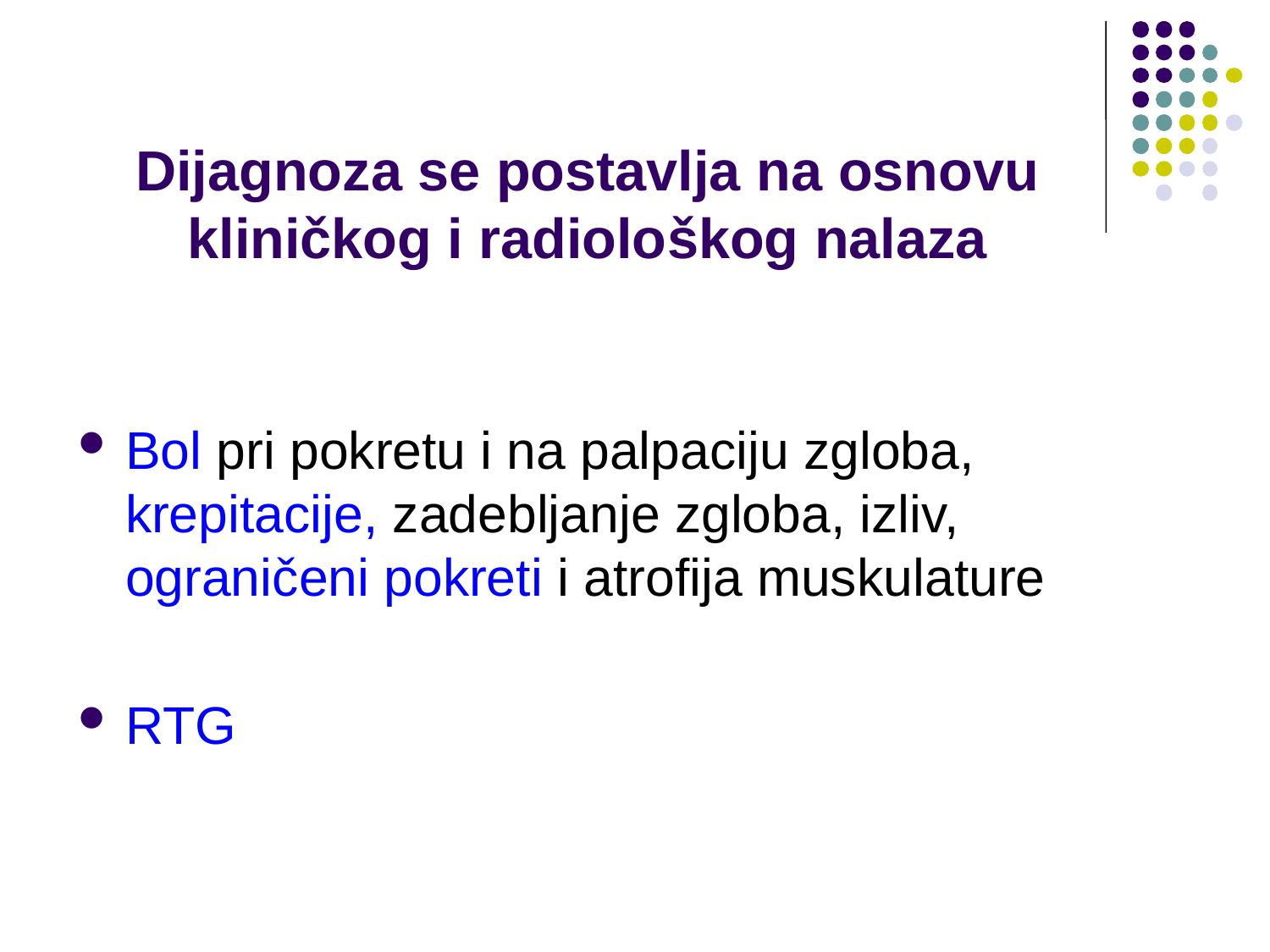

# Dijagnoza se postavlja na osnovu kliničkog i radiološkog nalaza

Bol pri pokretu i na palpaciju zgloba, krepitacije, zadebljanje zgloba, izliv, ograničeni pokreti i atrofija muskulature

RTG